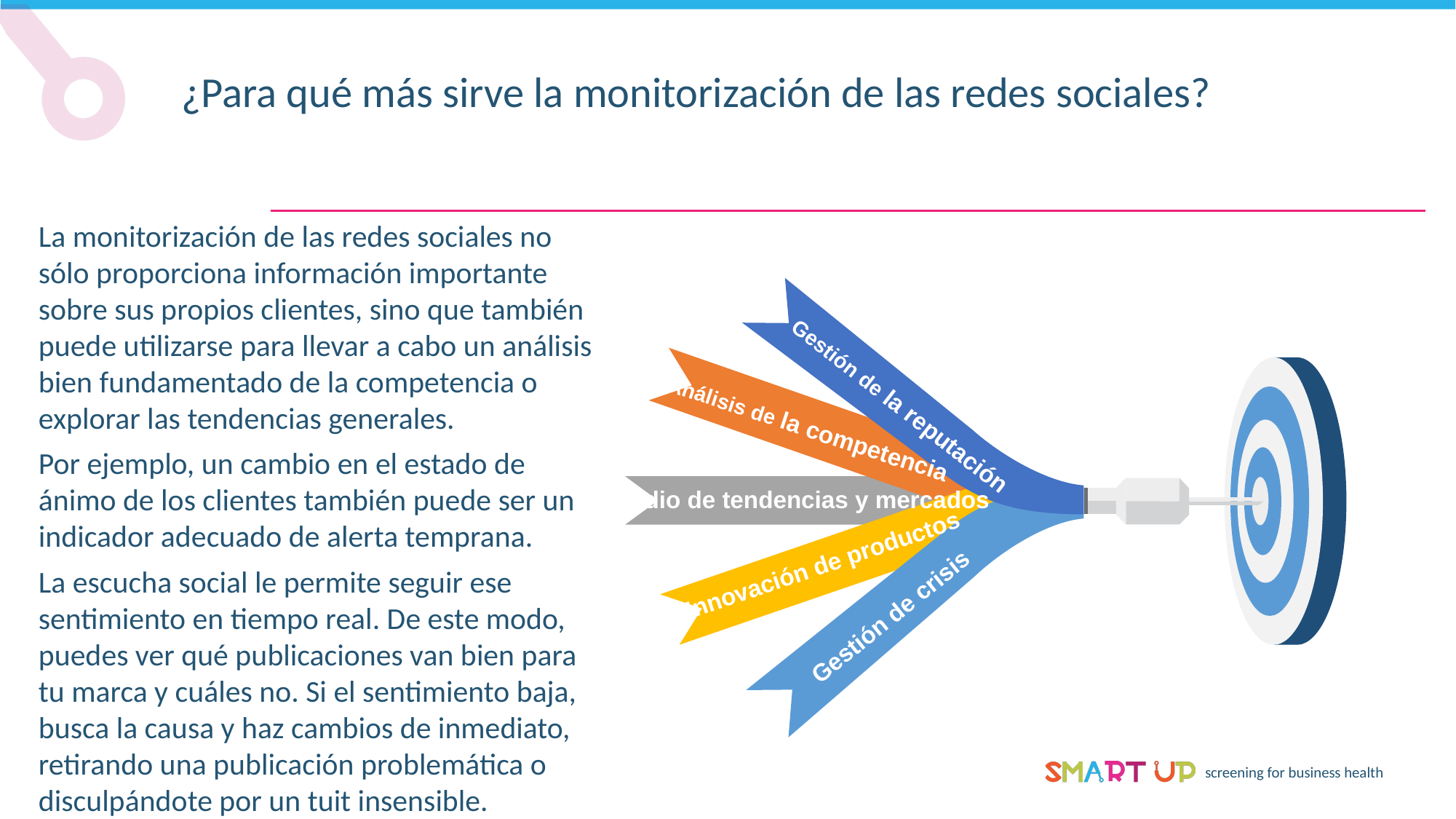

¿Para qué más sirve la monitorización de las redes sociales?
La monitorización de las redes sociales no sólo proporciona información importante sobre sus propios clientes, sino que también puede utilizarse para llevar a cabo un análisis bien fundamentado de la competencia o explorar las tendencias generales.
Por ejemplo, un cambio en el estado de ánimo de los clientes también puede ser un indicador adecuado de alerta temprana.
La escucha social le permite seguir ese sentimiento en tiempo real. De este modo, puedes ver qué publicaciones van bien para tu marca y cuáles no. Si el sentimiento baja, busca la causa y haz cambios de inmediato, retirando una publicación problemática o disculpándote por un tuit insensible.

Gestión de la reputación
Análisis de la competencia

Estudio de tendencias y mercados

Innovación de productos
Gestión de crisis